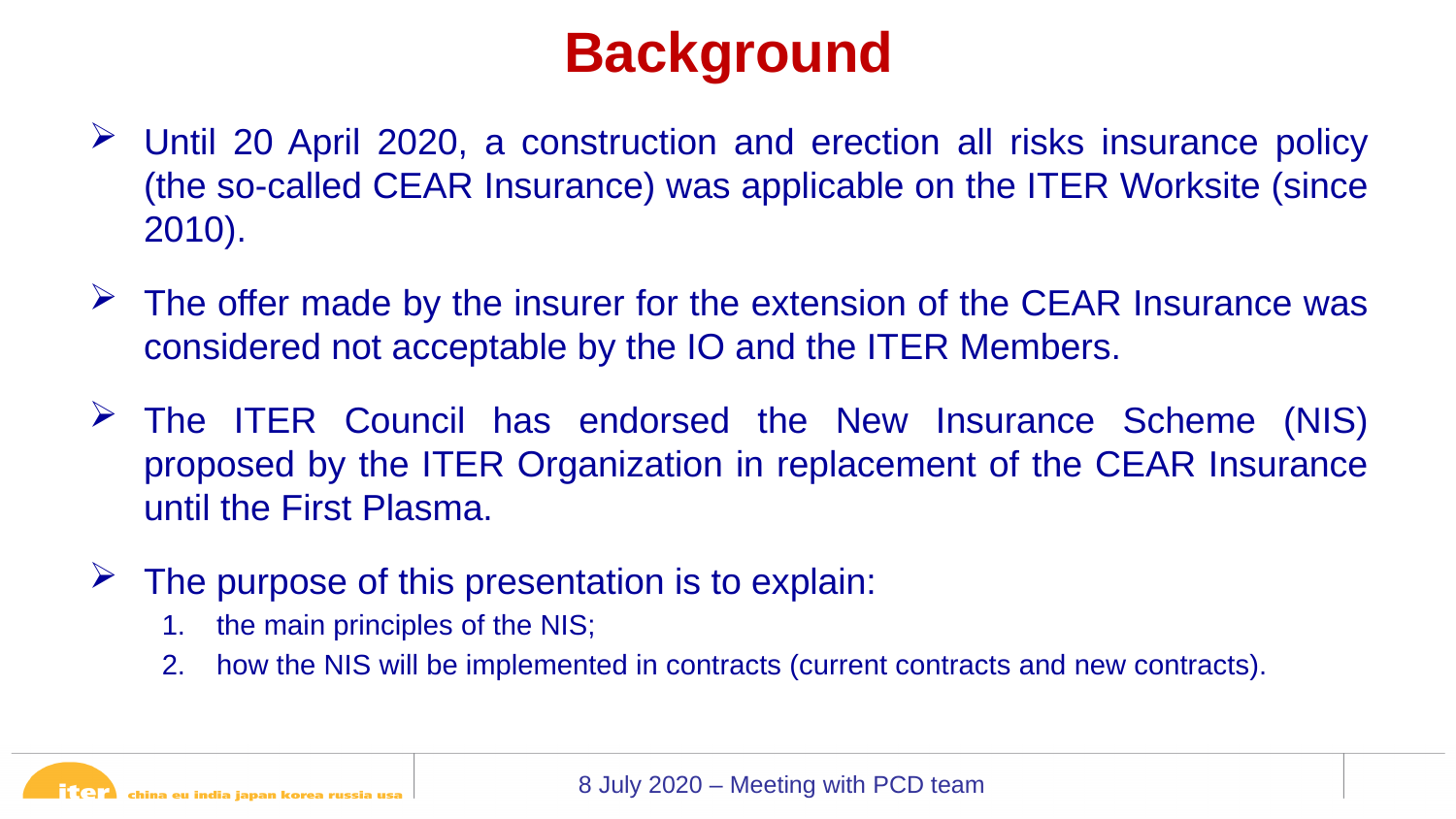

# Background
Until 20 April 2020, a construction and erection all risks insurance policy (the so-called CEAR Insurance) was applicable on the ITER Worksite (since 2010).

The offer made by the insurer for the extension of the CEAR Insurance was considered not acceptable by the IO and the ITER Members.

The ITER Council has endorsed the New Insurance Scheme (NIS) proposed by the ITER Organization in replacement of the CEAR Insurance until the First Plasma.

The purpose of this presentation is to explain:
the main principles of the NIS;
how the NIS will be implemented in contracts (current contracts and new contracts).